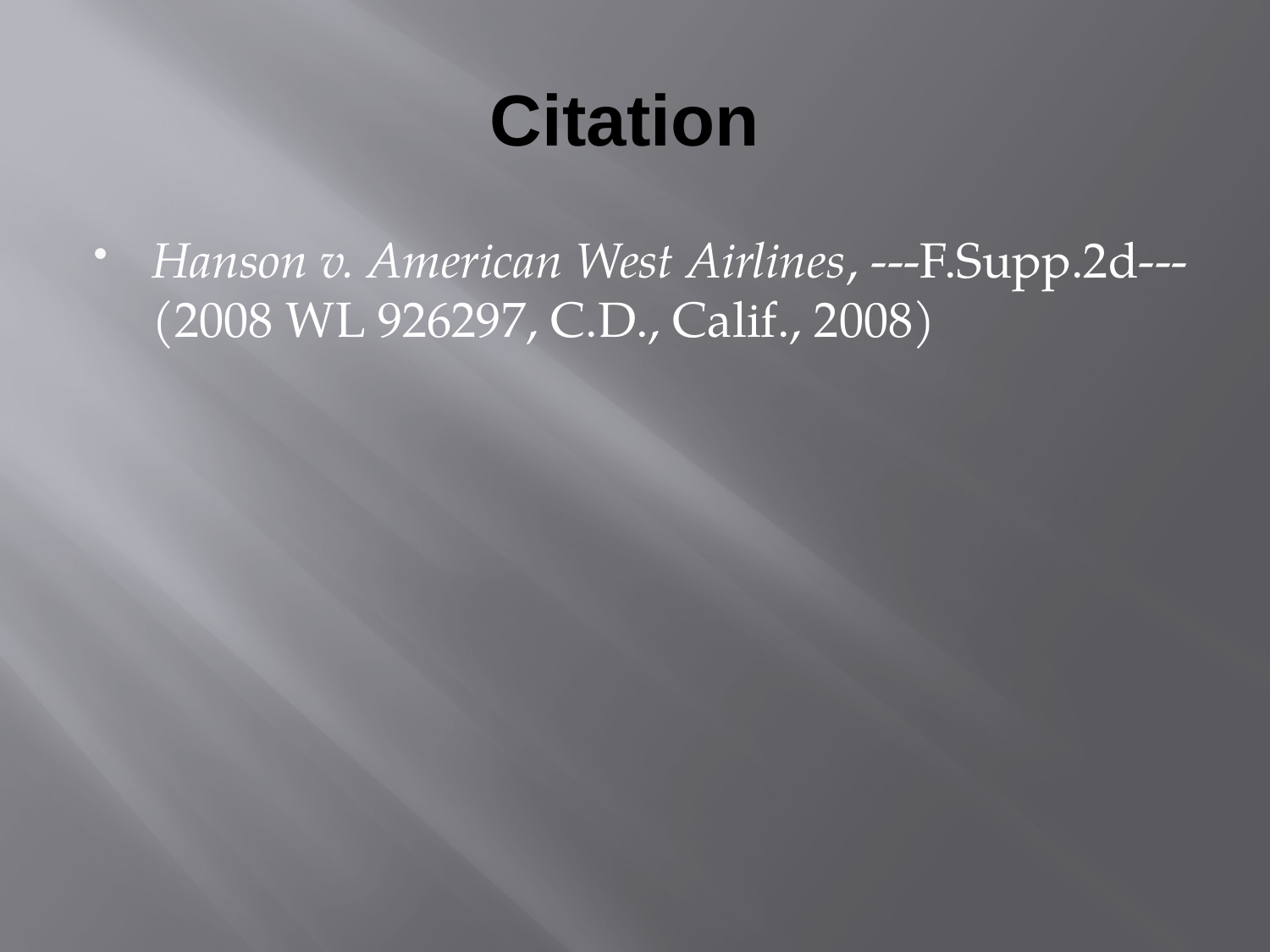

# Citation
Hanson v. American West Airlines, ---F.Supp.2d--- (2008 WL 926297, C.D., Calif., 2008)